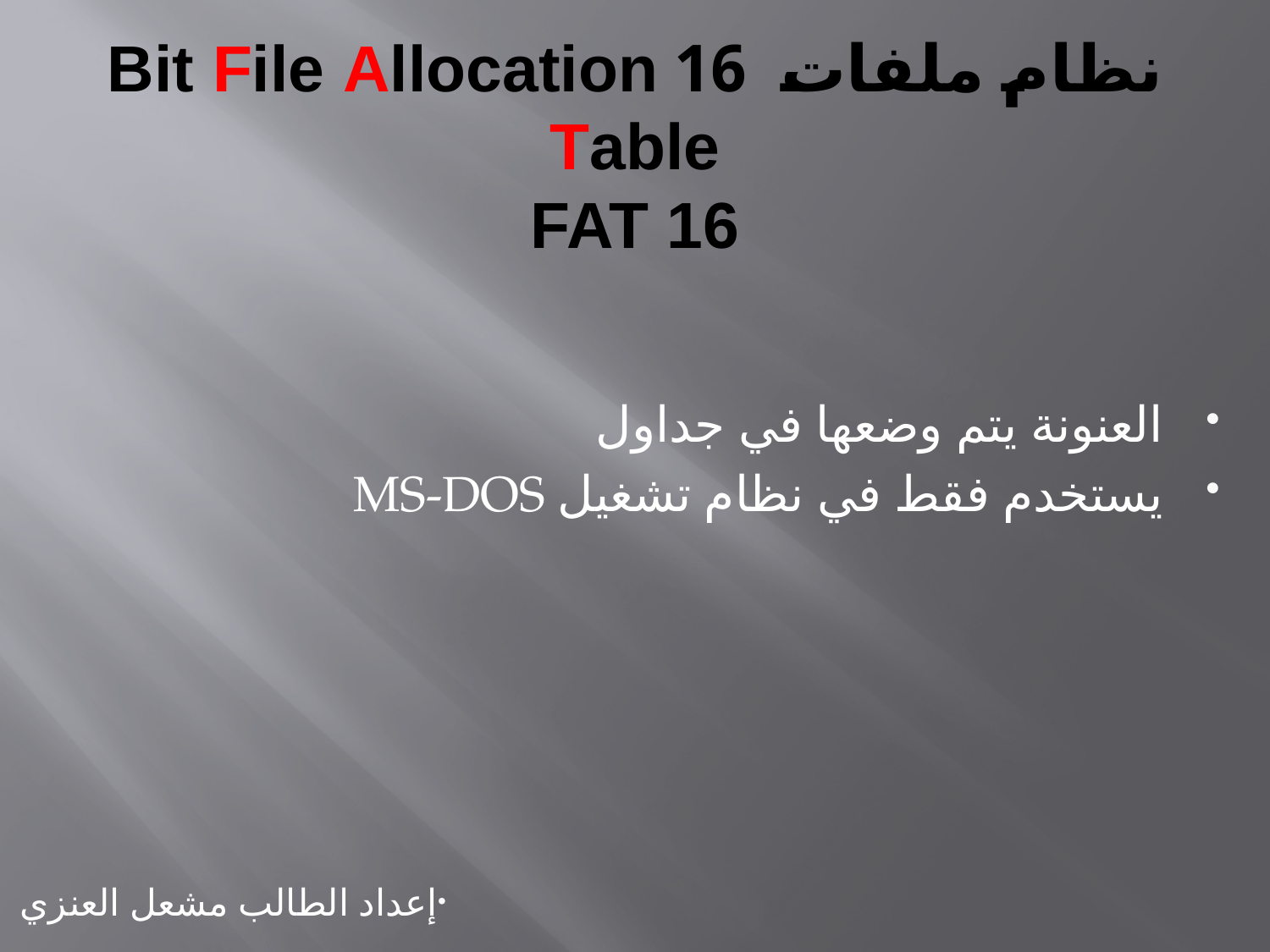

# نظام ملفات  16 Bit File Allocation Table FAT 16
العنونة يتم وضعها في جداول
يستخدم فقط في نظام تشغيل MS-DOS

إعداد الطالب مشعل العنزي